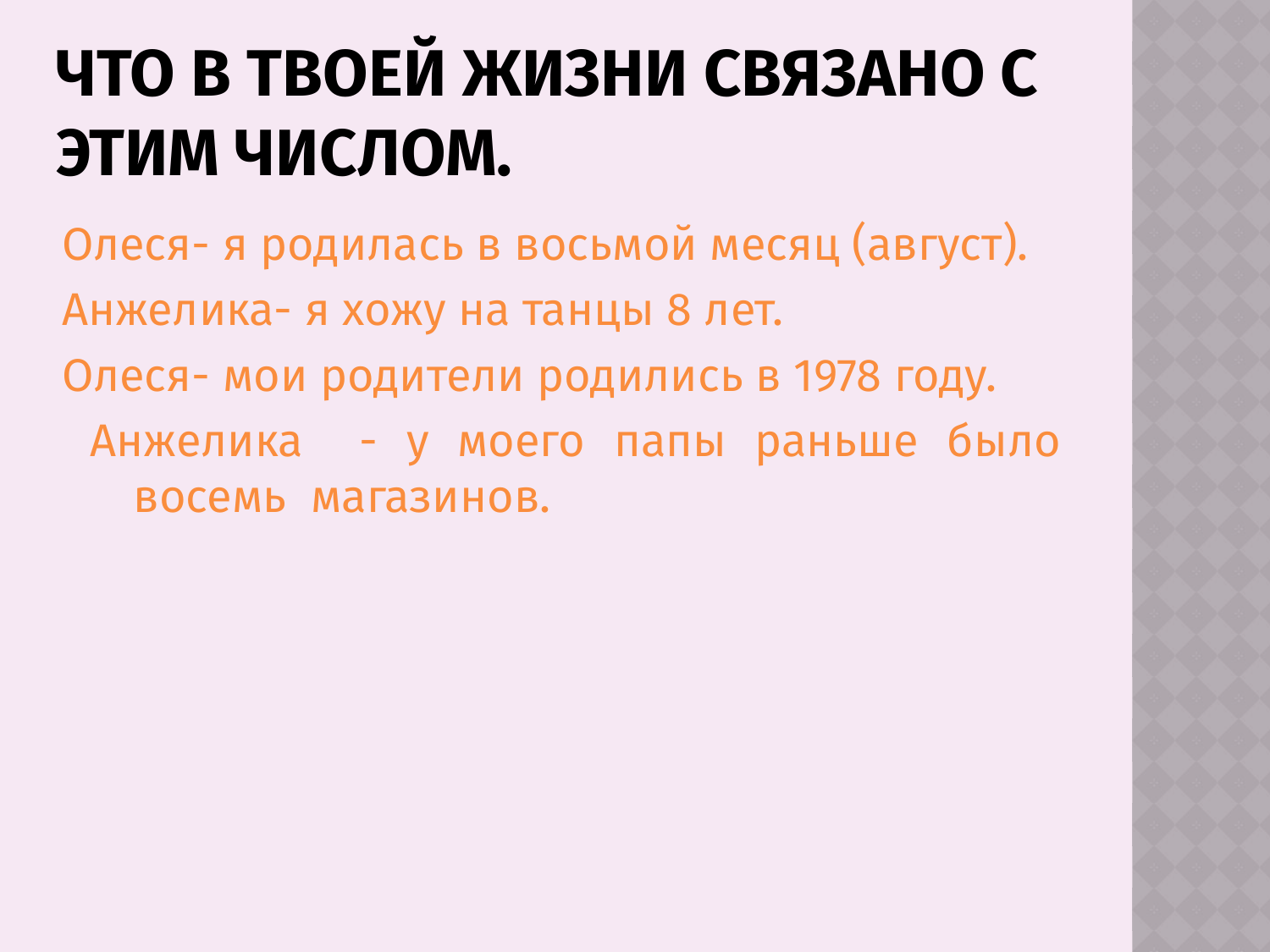

# Что в твоей жизни связано с этим числом.
Олеся- я родилась в восьмой месяц (август).
Анжелика- я хожу на танцы 8 лет.
Олеся- мои родители родились в 1978 году.
 Анжелика  - у моего папы раньше было восемь  магазинов.